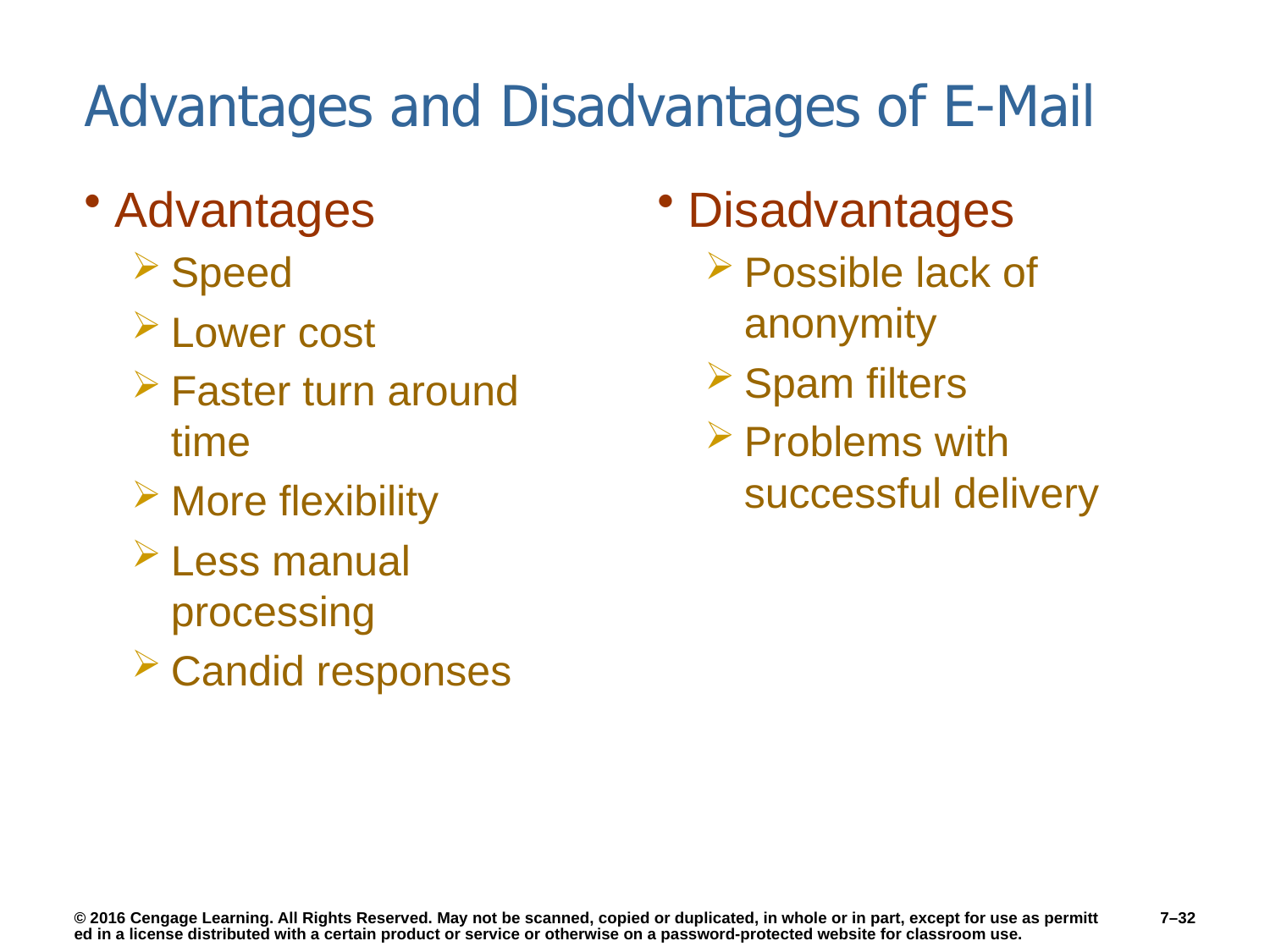

# Advantages and Disadvantages of E-Mail
Advantages
Speed
Lower cost
Faster turn around time
More flexibility
Less manual processing
Candid responses
Disadvantages
Possible lack of anonymity
Spam filters
Problems with successful delivery
7–32
© 2016 Cengage Learning. All Rights Reserved. May not be scanned, copied or duplicated, in whole or in part, except for use as permitted in a license distributed with a certain product or service or otherwise on a password-protected website for classroom use.